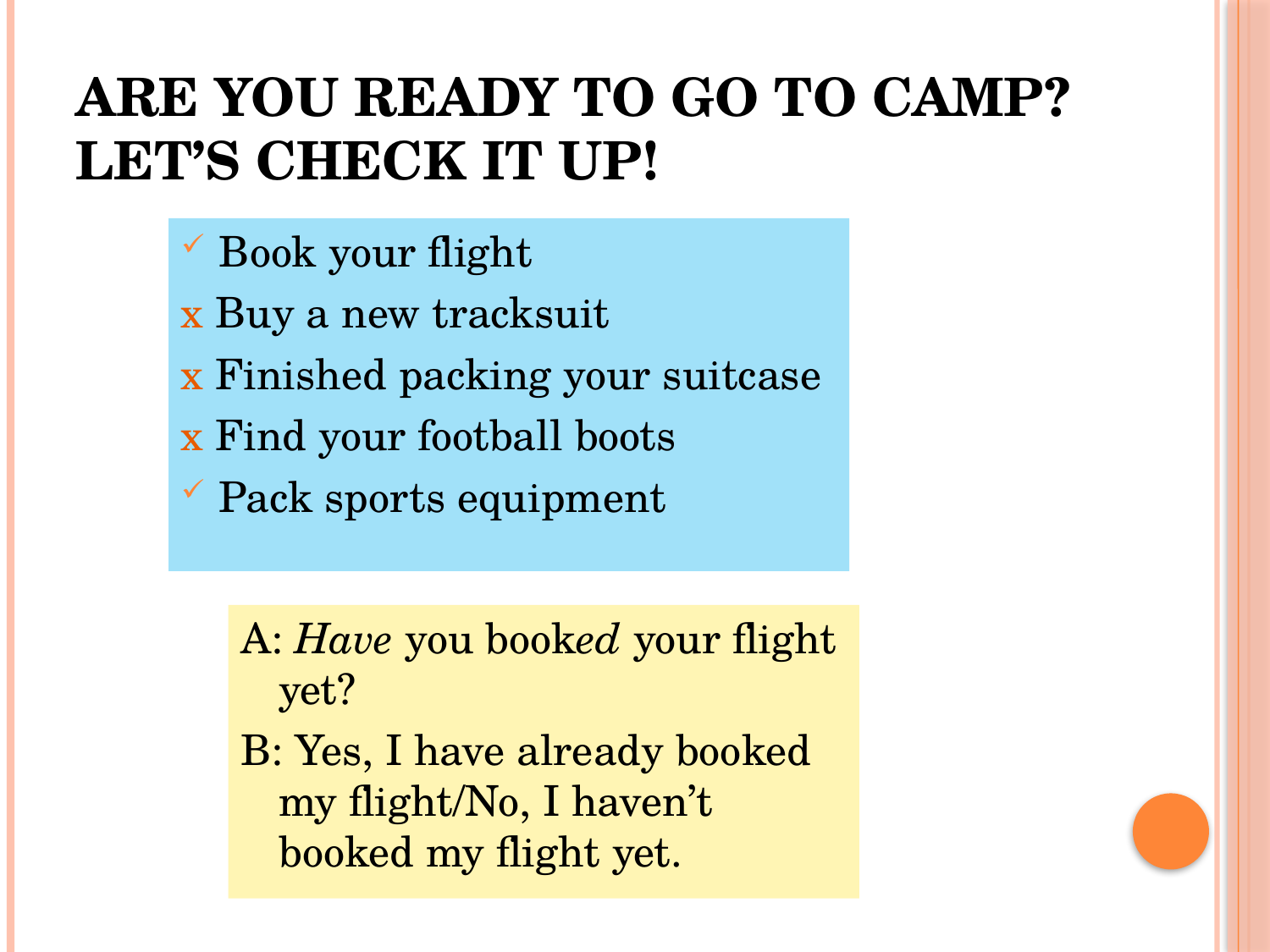

# Are you ready to go to camp? Let’s check it up!
Book your flight
x Buy a new tracksuit
x Finished packing your suitcase
x Find your football boots
Pack sports equipment

A: Have you booked your flight yet?
B: Yes, I have already booked my flight/No, I haven’t booked my flight yet.